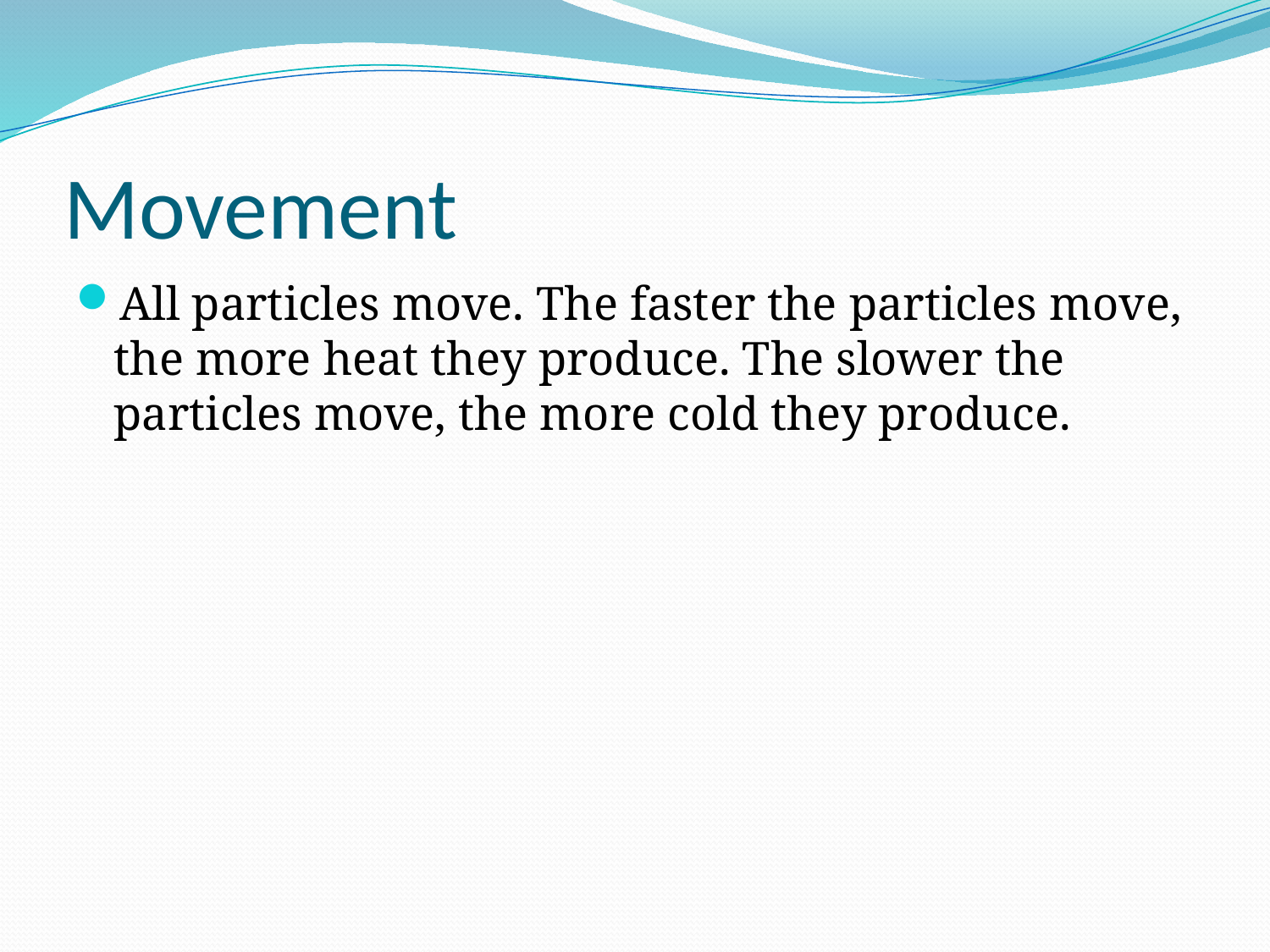

# Movement
All particles move. The faster the particles move, the more heat they produce. The slower the particles move, the more cold they produce.